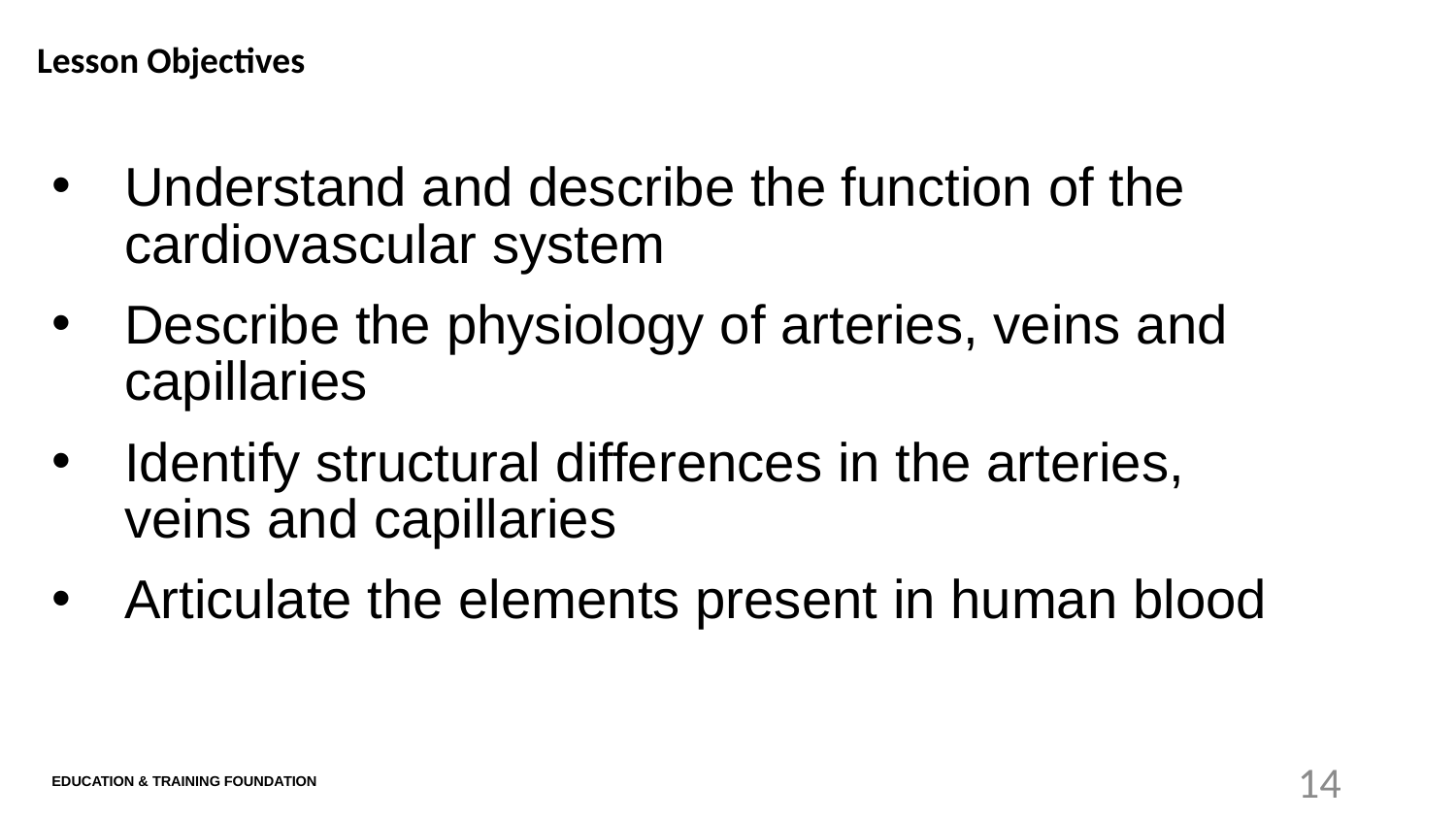

# Lesson Objectives
Understand and describe the function of the cardiovascular system
Describe the physiology of arteries, veins and capillaries
Identify structural differences in the arteries, veins and capillaries
Articulate the elements present in human blood
Education & Training Foundation
14